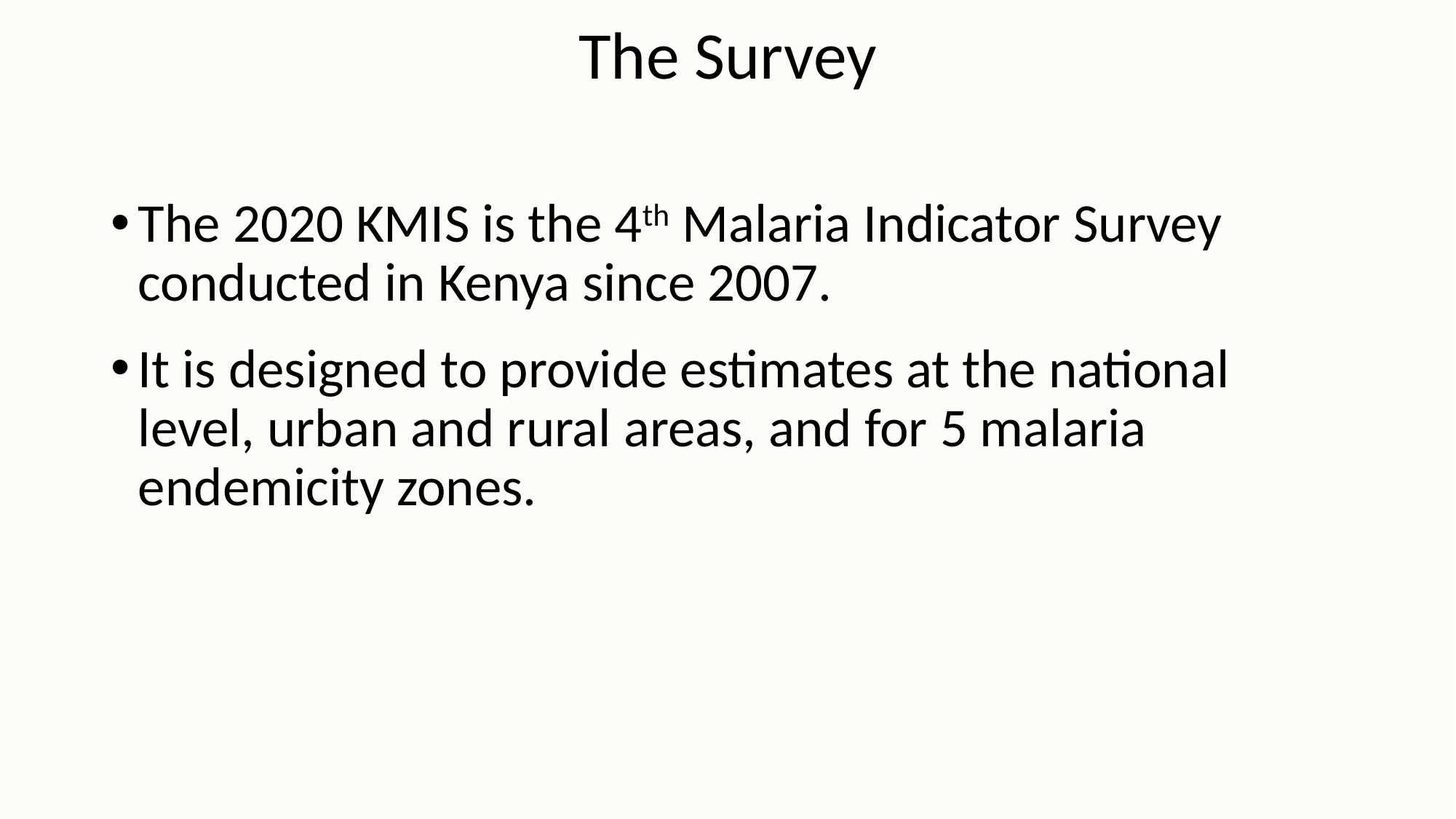

# The Survey
The 2020 KMIS is the 4th Malaria Indicator Survey conducted in Kenya since 2007.
It is designed to provide estimates at the national level, urban and rural areas, and for 5 malaria endemicity zones.